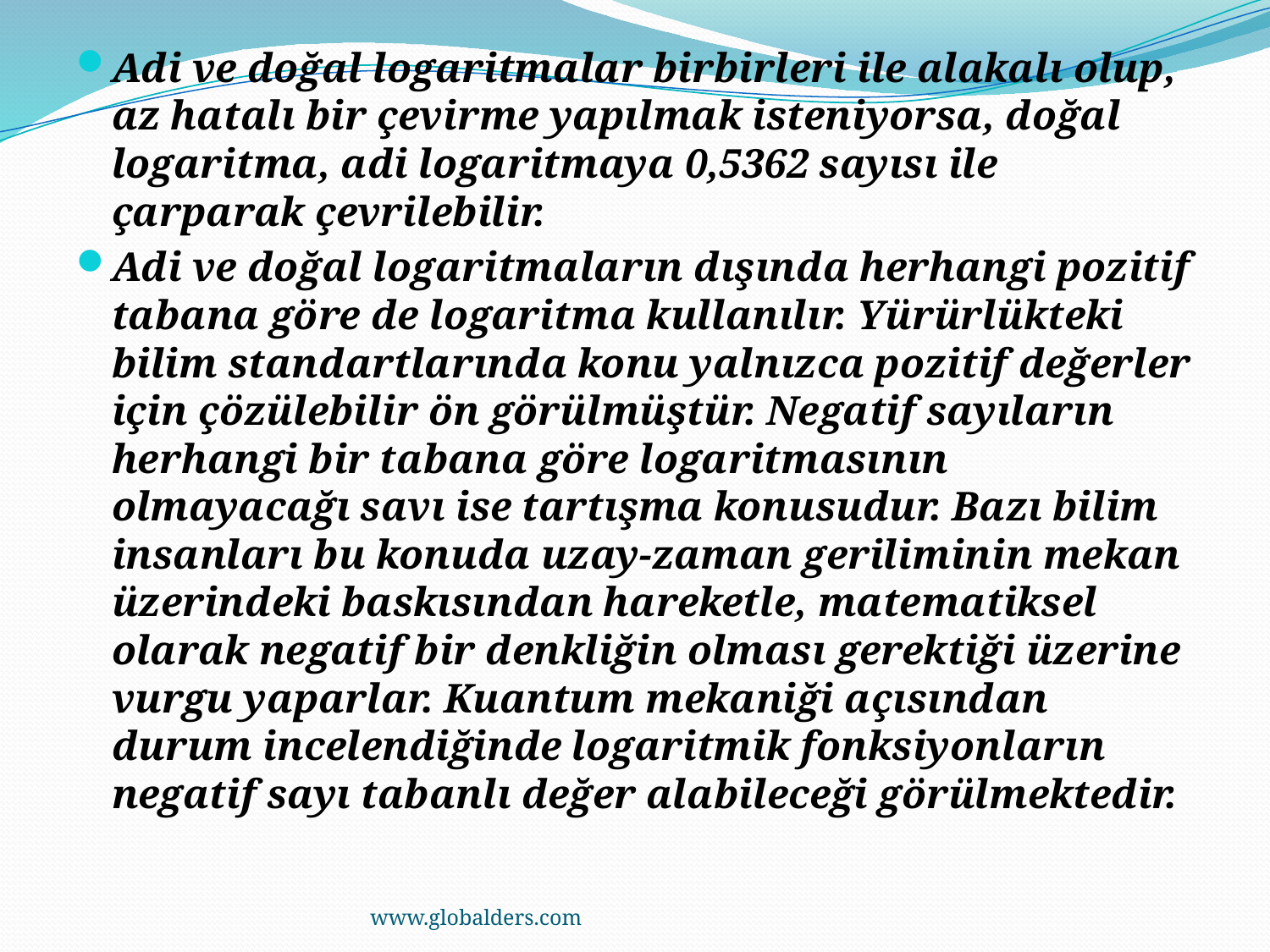

Adi ve doğal logaritmalar birbirleri ile alakalı olup, az hatalı bir çevirme yapılmak isteniyorsa, doğal logaritma, adi logaritmaya 0,5362 sayısı ile çarparak çevrilebilir.
Adi ve doğal logaritmaların dışında herhangi pozitif tabana göre de logaritma kullanılır. Yürürlükteki bilim standartlarında konu yalnızca pozitif değerler için çözülebilir ön görülmüştür. Negatif sayıların herhangi bir tabana göre logaritmasının olmayacağı savı ise tartışma konusudur. Bazı bilim insanları bu konuda uzay-zaman geriliminin mekan üzerindeki baskısından hareketle, matematiksel olarak negatif bir denkliğin olması gerektiği üzerine vurgu yaparlar. Kuantum mekaniği açısından durum incelendiğinde logaritmik fonksiyonların negatif sayı tabanlı değer alabileceği görülmektedir.

www.globalders.com